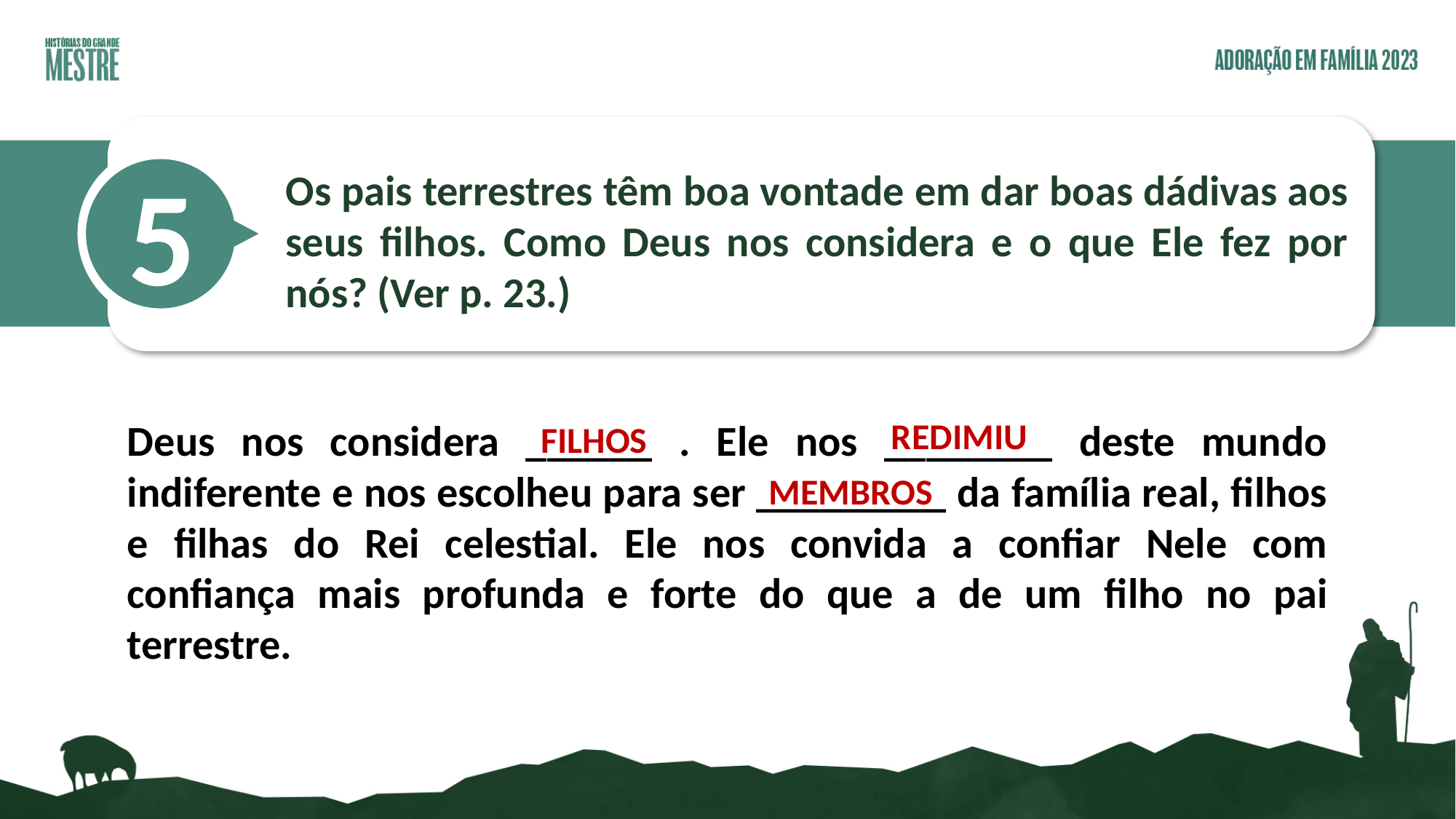

5
Os pais terrestres têm boa vontade em dar boas dádivas aos seus filhos. Como Deus nos considera e o que Ele fez por nós? (Ver p. 23.)
Deus nos considera ______ . Ele nos ________ deste mundo indiferente e nos escolheu para ser _________ da família real, filhos e filhas do Rei celestial. Ele nos convida a confiar Nele com confiança mais profunda e forte do que a de um filho no pai terrestre.
REDIMIU
FILHOS
MEMBROS